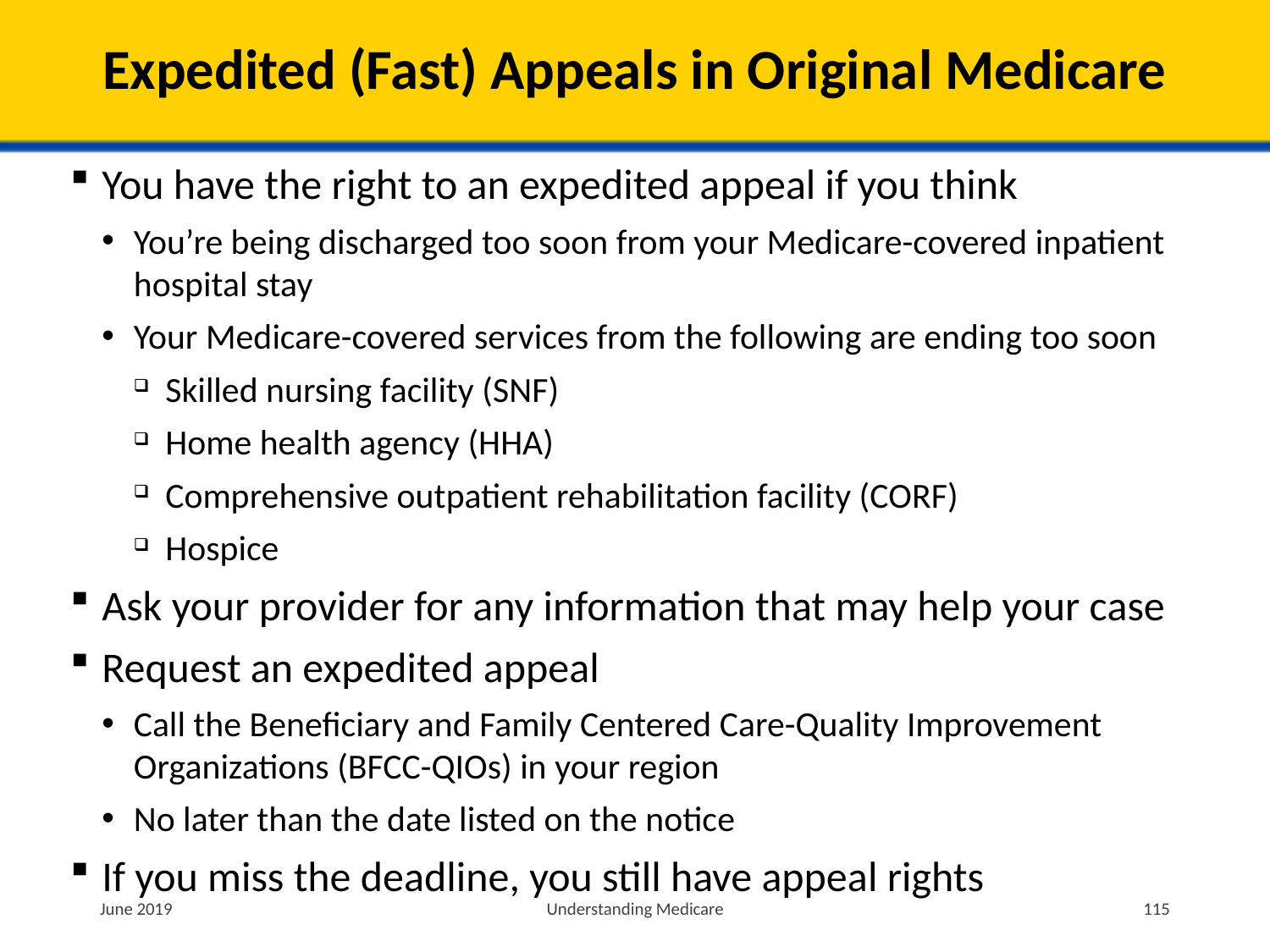

# Expedited (Fast) Appeals in Original Medicare
You have the right to an expedited appeal if you think
You’re being discharged too soon from your Medicare-covered inpatient hospital stay
Your Medicare-covered services from the following are ending too soon
Skilled nursing facility (SNF)
Home health agency (HHA)
Comprehensive outpatient rehabilitation facility (CORF)
Hospice
Ask your provider for any information that may help your case
Request an expedited appeal
Call the Beneficiary and Family Centered Care-Quality Improvement Organizations (BFCC-QIOs) in your region
No later than the date listed on the notice
If you miss the deadline, you still have appeal rights
June 2019
Understanding Medicare
115